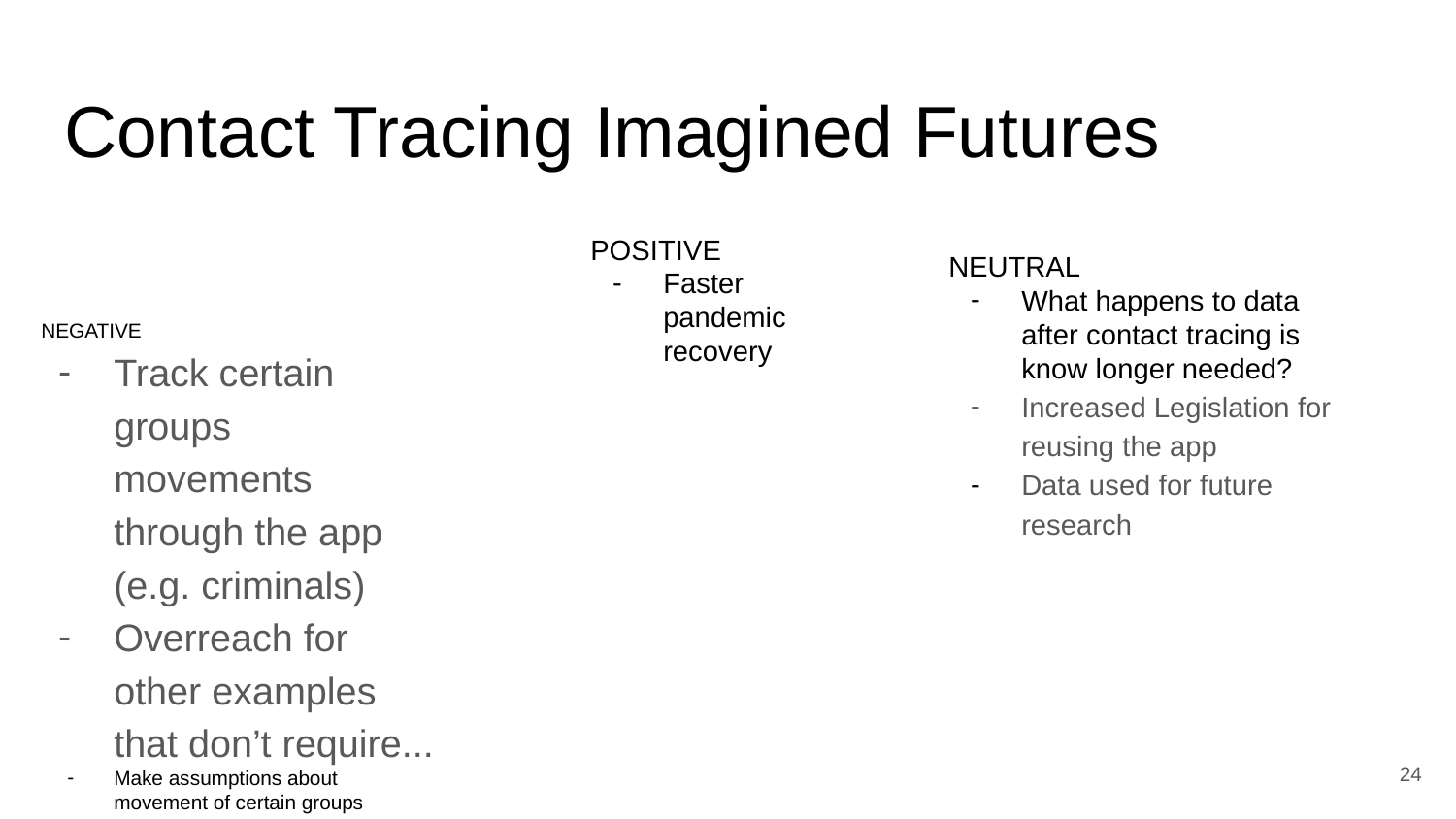

# Contact Tracing Imagined Futures

POSITIVE
Faster pandemic recovery
NEUTRAL
What happens to data after contact tracing is know longer needed?
Increased Legislation for reusing the app
Data used for future research
NEGATIVE
Track certain groups movements through the app (e.g. criminals)
Overreach for other examples that don’t require...
Make assumptions about movement of certain groups
24